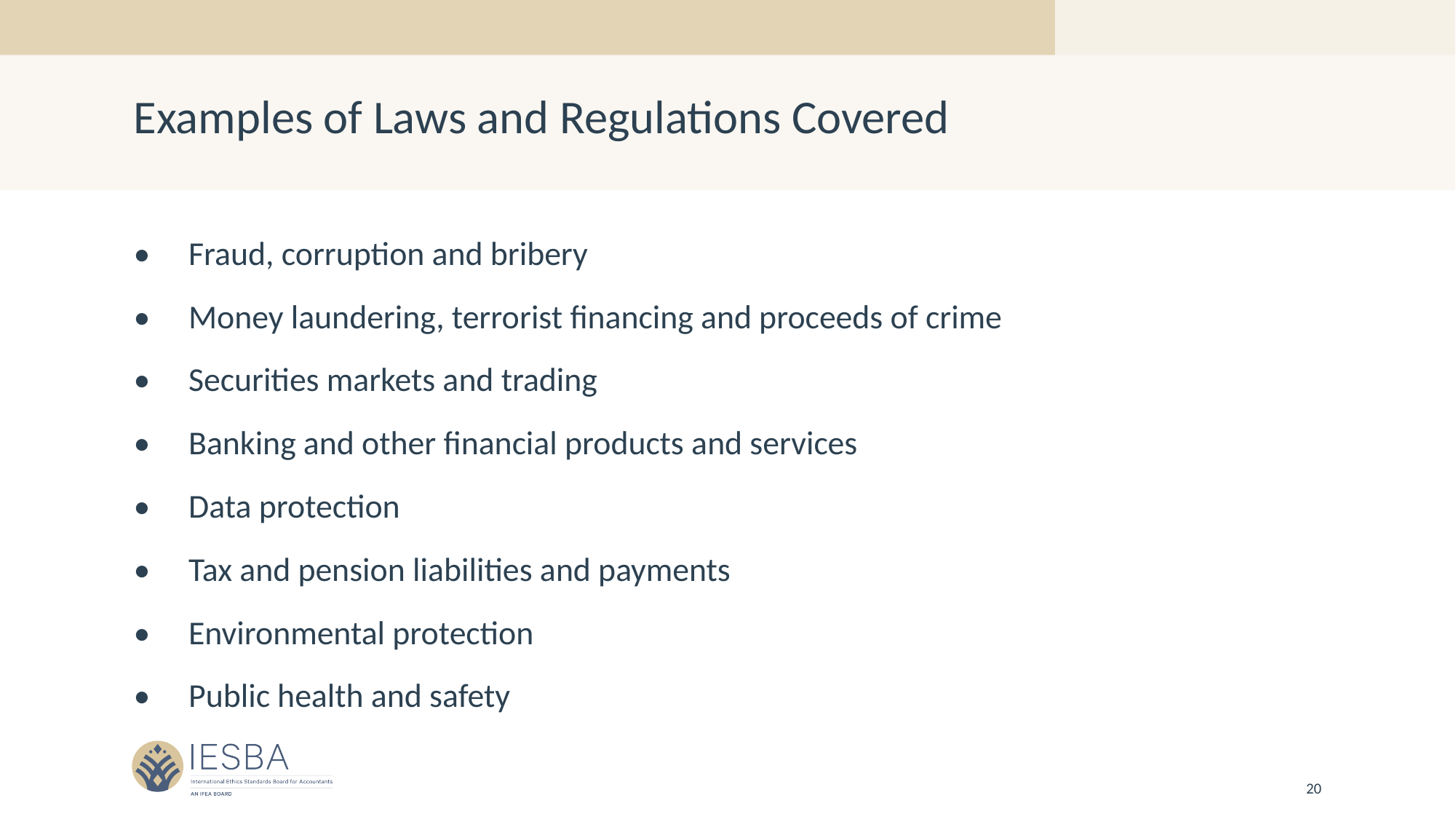

# Examples of Laws and Regulations Covered
•	Fraud, corruption and bribery
•	Money laundering, terrorist financing and proceeds of crime
•	Securities markets and trading
•	Banking and other financial products and services
•	Data protection
•	Tax and pension liabilities and payments
•	Environmental protection
•	Public health and safety

20